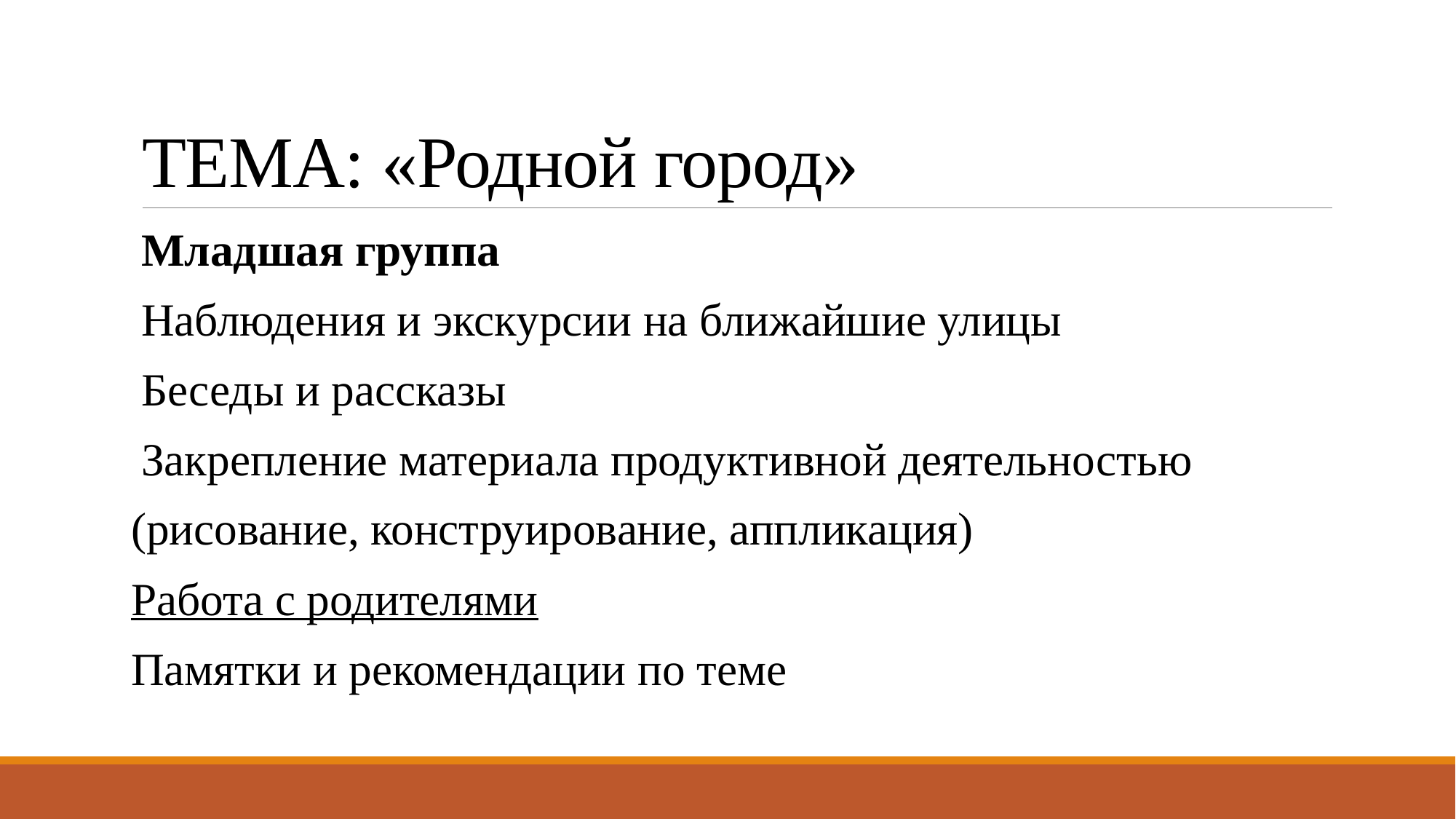

# ТЕМА: «Родной город»
Младшая группа
Наблюдения и экскурсии на ближайшие улицы
Беседы и рассказы
Закрепление материала продуктивной деятельностью
(рисование, конструирование, аппликация)
Работа с родителями
Памятки и рекомендации по теме